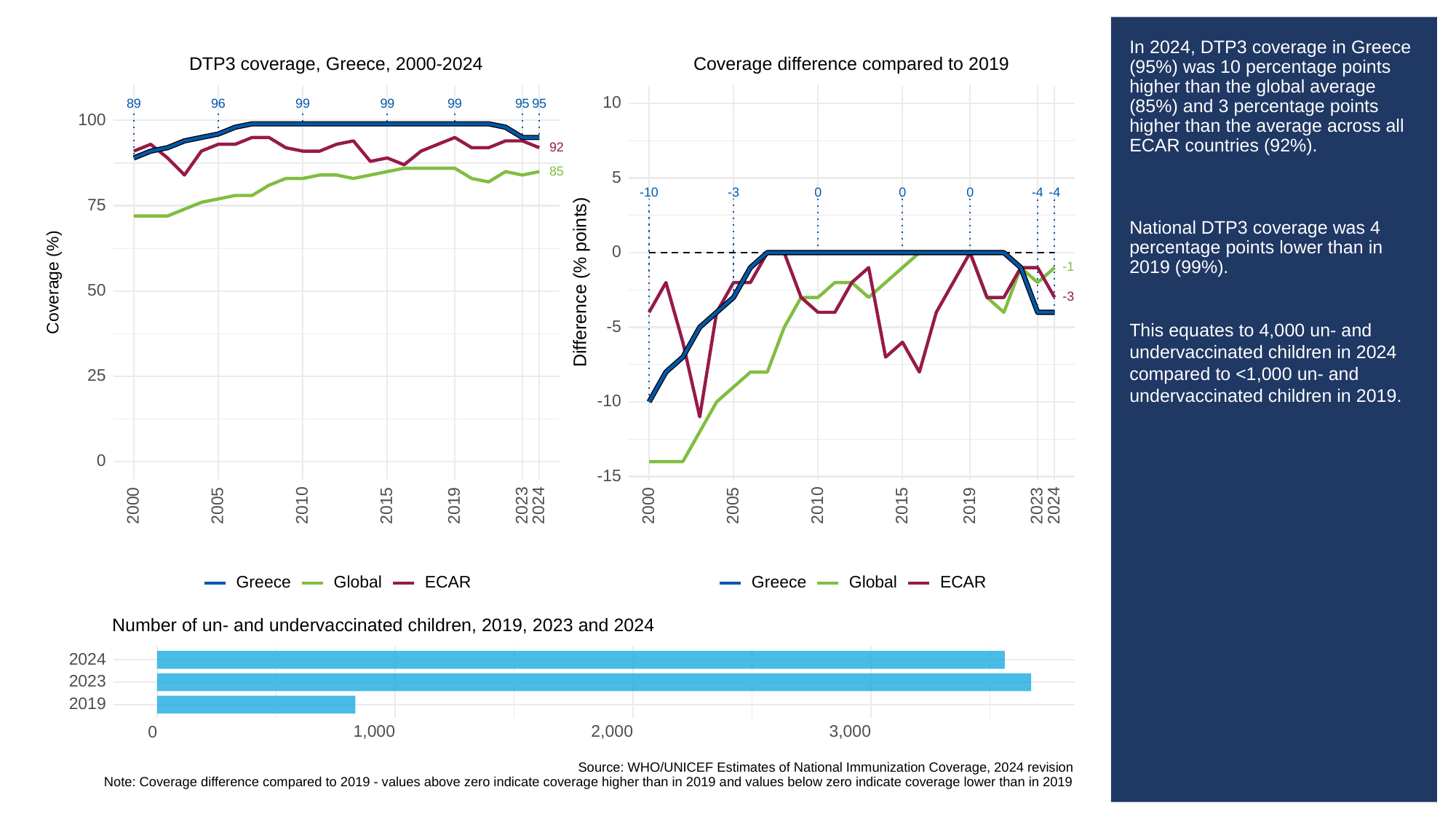

# In 2024, DTP3 coverage in Greece (95%) was 10 percentage points higher than the global average (85%) and 3 percentage points higher than the average across all ECAR countries (92%).

National DTP3 coverage was 4 percentage points lower than in 2019 (99%).

This equates to 4,000 un- and undervaccinated children in 2024 compared to <1,000 un- and undervaccinated children in 2019.

DTP3 coverage, Greece, 2000-2024
Coverage difference compared to 2019

10
89
96
99
99
99
95
95

100

92

85

5

-3
-10
0
0
0
-4
-4

75

0

-1
Difference (% points)
Coverage (%)
50

-3
-5

25

-10

0

-15

2023
2023
2000
2005
2010
2015
2019
2024
2000
2005
2010
2015
2019
2024
Greece
Global
ECAR
Greece
Global
ECAR

Number of un- and undervaccinated children, 2019, 2023 and 2024

2024

2023

2019

1,000
2,000
3,000
0
Source: WHO/UNICEF Estimates of National Immunization Coverage, 2024 revision
Note: Coverage difference compared to 2019 - values above zero indicate coverage higher than in 2019 and values below zero indicate coverage lower than in 2019